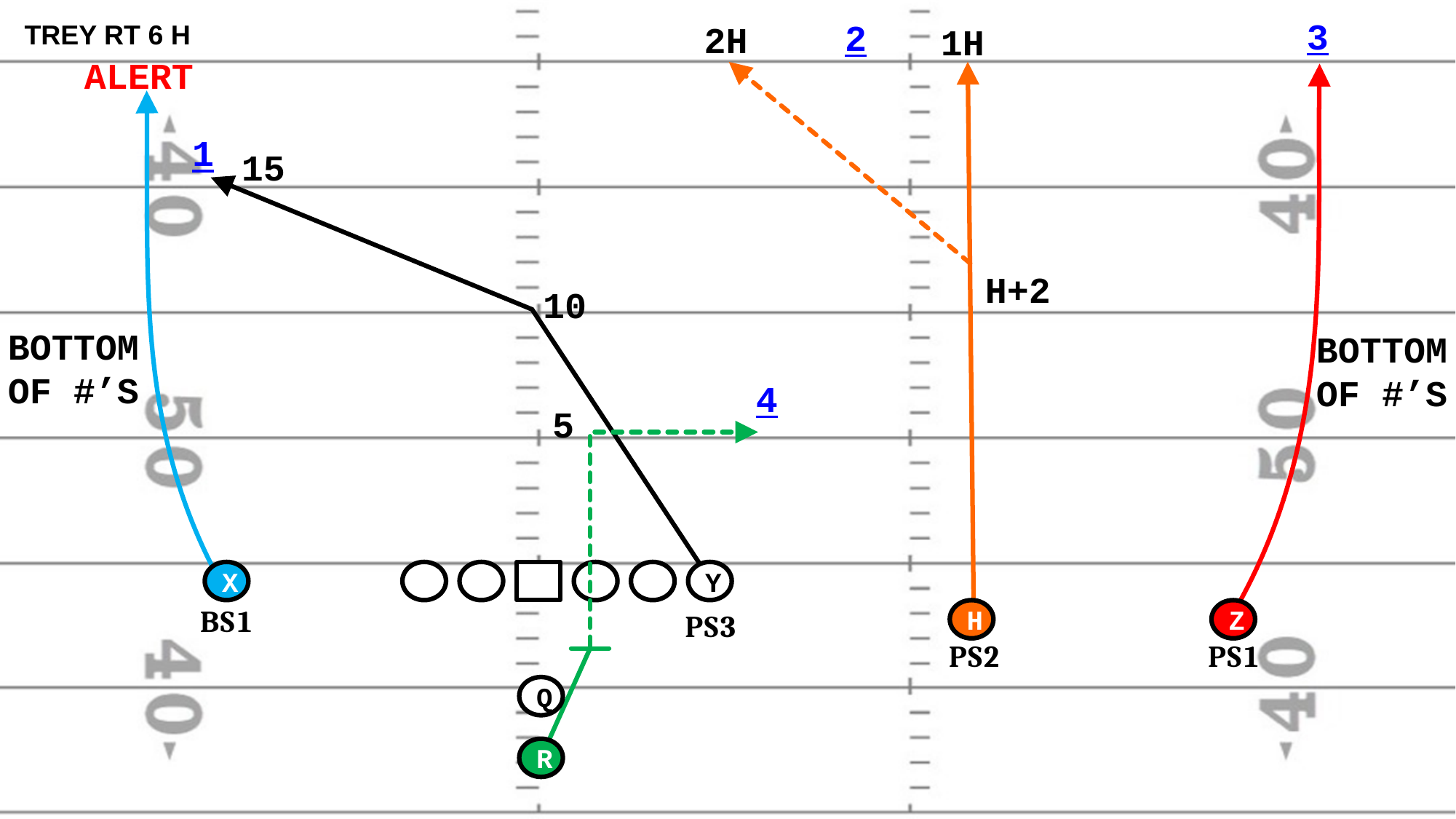

TREY RT 6 H
3
2
2H
1H
ALERT

1
15

H+2
10
BOTTOM
OF #’S
BOTTOM
OF #’S
4
5

X

Y
BS1
H
Z
PS3
PS2
PS1
Q
R